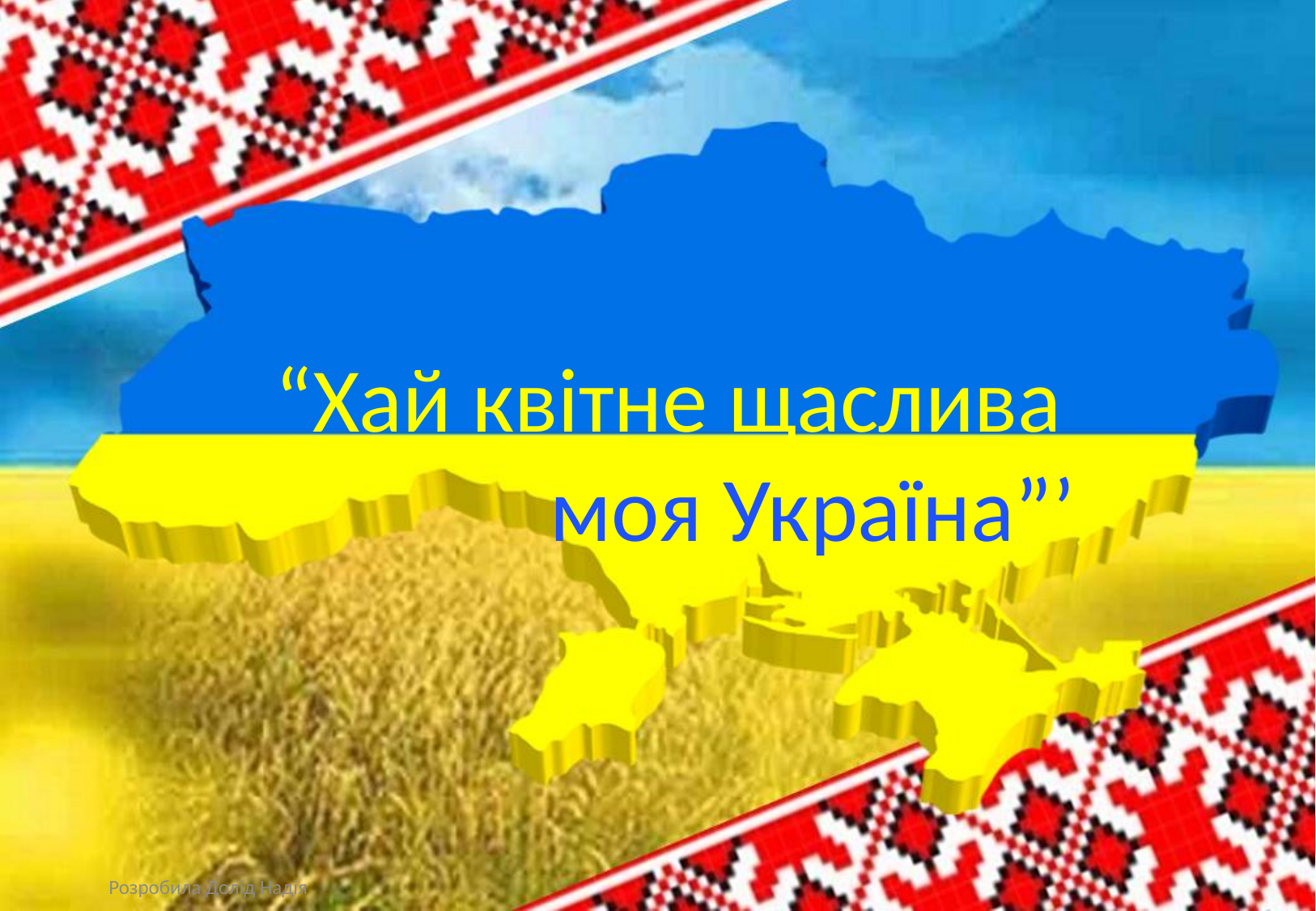

“Хай квітне щаслива
             моя Україна”’
Розробила Долід Надія